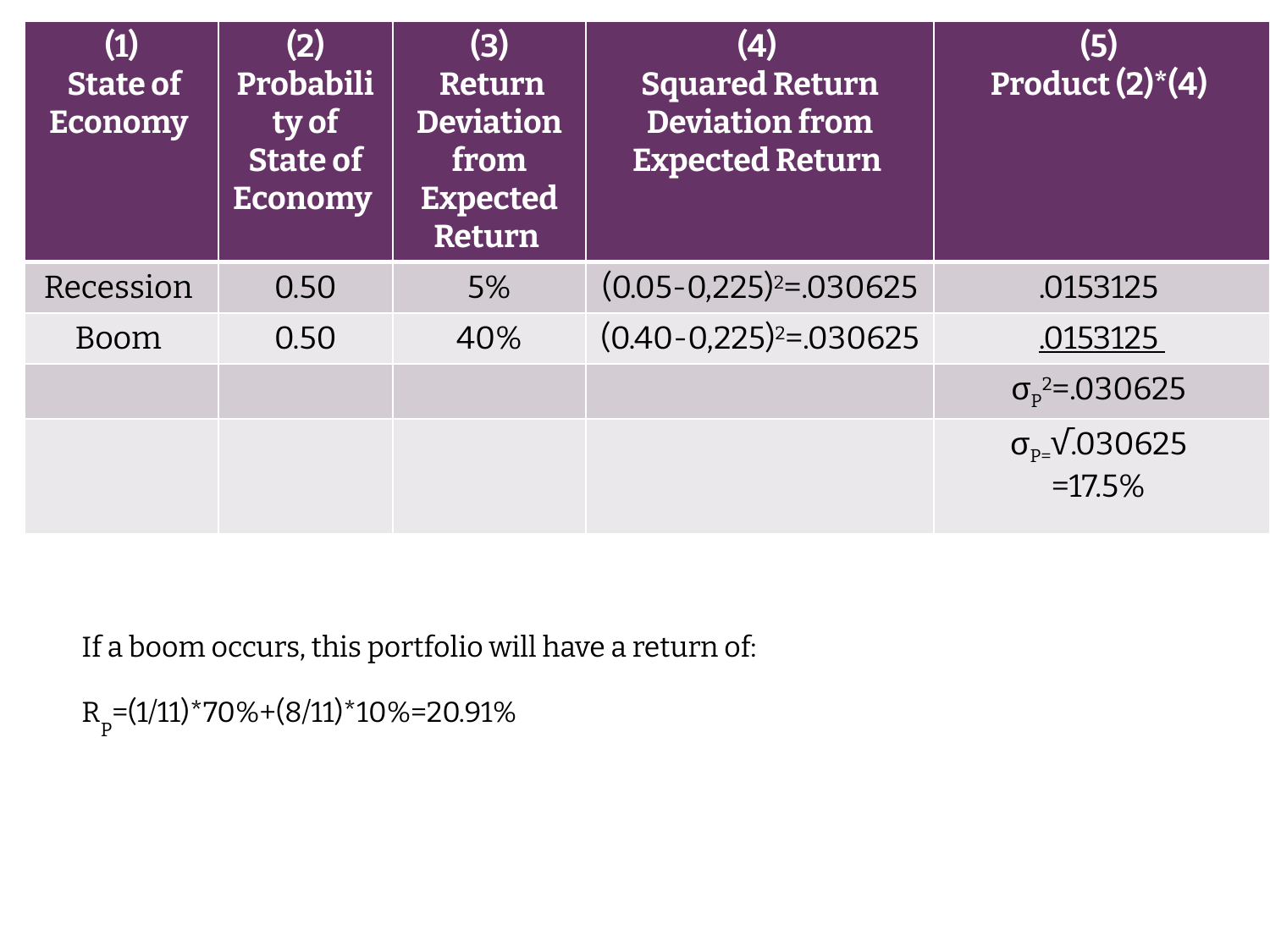

| (1) State of Economy | (2) Probability of State of Economy | (3) Return Deviation from Expected Return | (4) Squared Return Deviation from Expected Return | (5) Product (2)\*(4) |
| --- | --- | --- | --- | --- |
| Recession | 0.50 | 5% | (0.05-0,225)2=.030625 | .0153125 |
| Boom | 0.50 | 40% | (0.40-0,225)2=.030625 | .0153125 |
|  |  |  |  | σP2=.030625 |
|  |  |  |  | σP=√.030625 =17.5% |
#
If a boom occurs, this portfolio will have a return of:
RP=(1/11)*70%+(8/11)*10%=20.91%